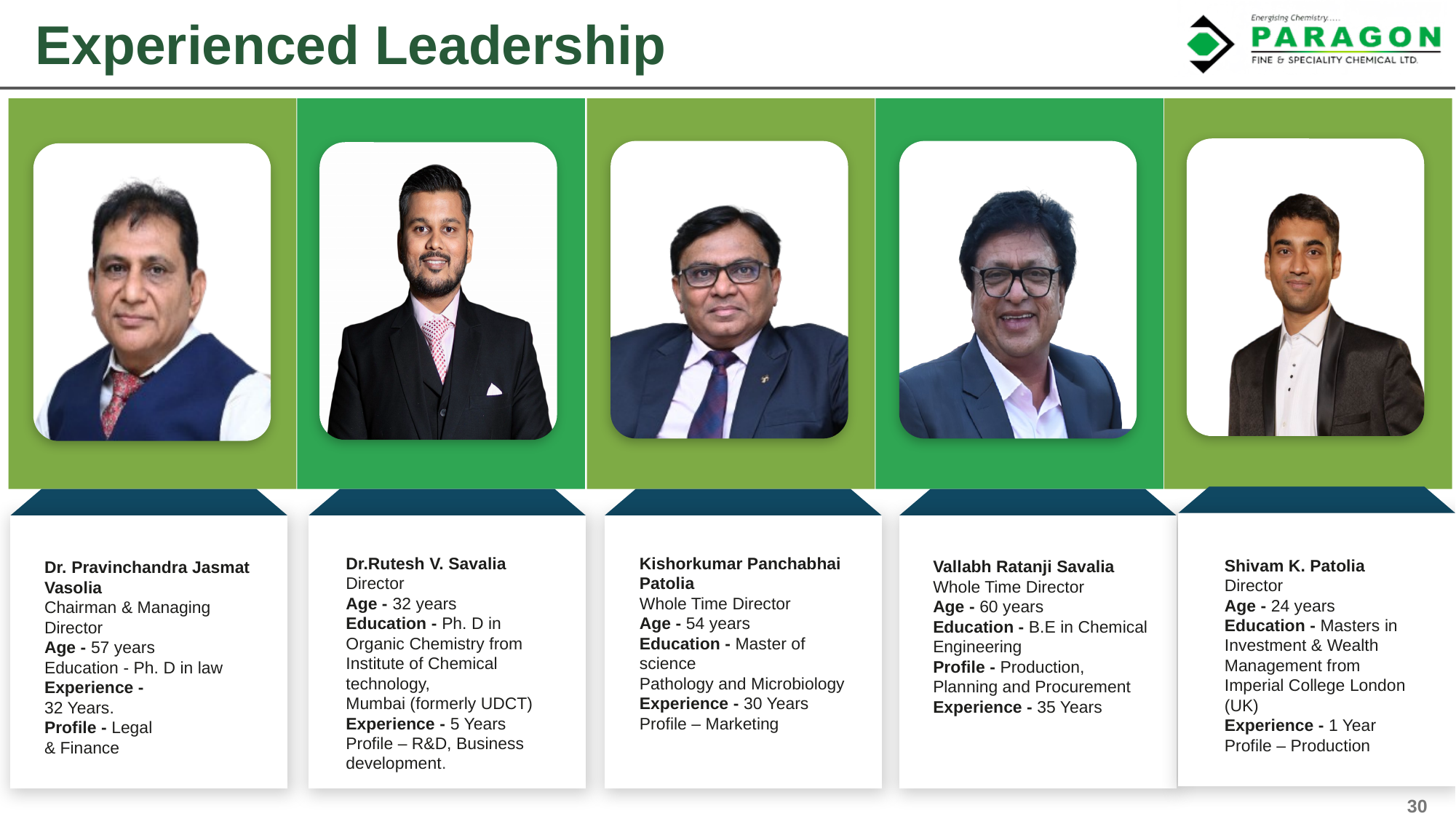

Experienced Leadership

Shivam K. Patolia
Director
Age - 24 years
Education - Masters in
Investment & Wealth
Management from
Imperial College London
(UK)
Experience - 1 Year
Profile – Production

Dr.Rutesh V. Savalia
Director
Age - 32 years
Education - Ph. D in Organic Chemistry from
Institute of Chemical technology,
Mumbai (formerly UDCT)
Experience - 5 Years
Profile – R&D, Business
development.

Kishorkumar Panchabhai Patolia
Whole Time Director
Age - 54 years
Education - Master of science
Pathology and Microbiology
Experience - 30 Years
Profile – Marketing

Vallabh Ratanji Savalia
Whole Time Director
Age - 60 years
Education - B.E in Chemical
Engineering
Profile - Production,
Planning and Procurement
Experience - 35 Years
Dr. Pravinchandra Jasmat
Vasolia
Chairman & Managing
Director
Age - 57 years
Education - Ph. D in law
Experience -
32 Years.
Profile - Legal
& Finance
30